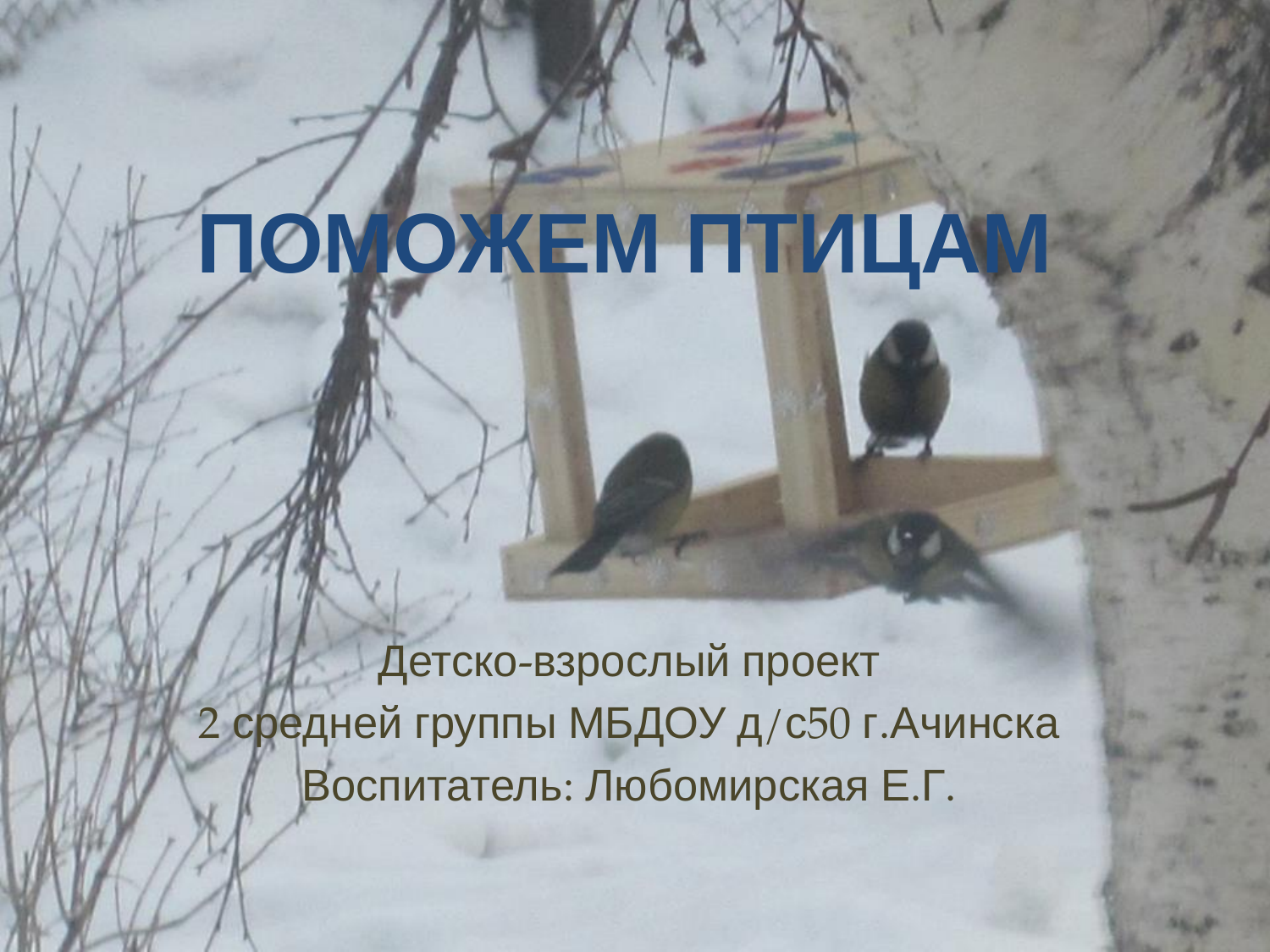

# Поможем птицам
Детско-взрослый проект
2 средней группы МБДОУ д/с50 г.Ачинска
Воспитатель: Любомирская Е.Г.